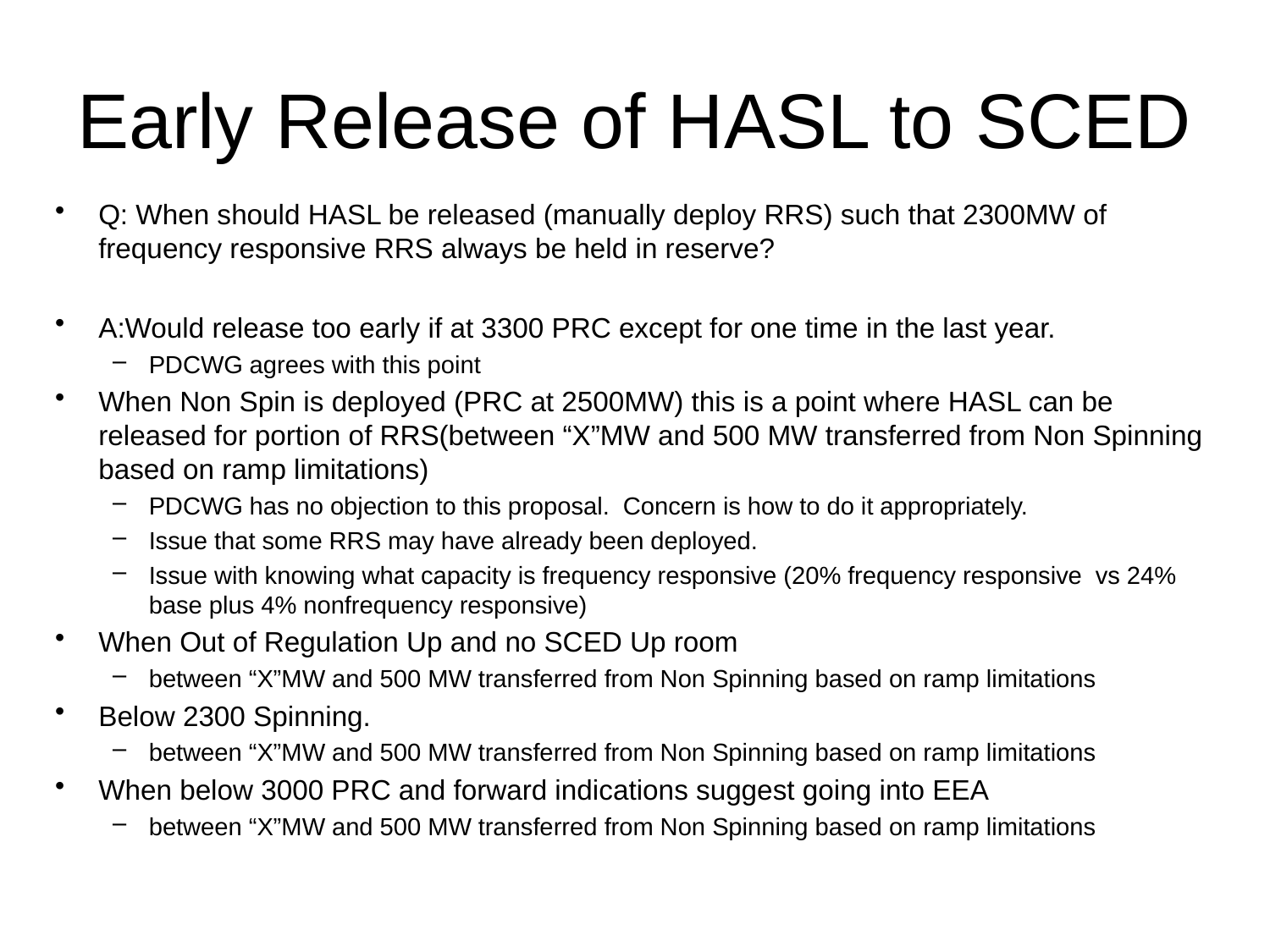

# Early Release of HASL to SCED
Q: When should HASL be released (manually deploy RRS) such that 2300MW of frequency responsive RRS always be held in reserve?

A:Would release too early if at 3300 PRC except for one time in the last year.
PDCWG agrees with this point
When Non Spin is deployed (PRC at 2500MW) this is a point where HASL can be released for portion of RRS(between “X”MW and 500 MW transferred from Non Spinning based on ramp limitations)
PDCWG has no objection to this proposal.  Concern is how to do it appropriately.
Issue that some RRS may have already been deployed.
Issue with knowing what capacity is frequency responsive (20% frequency responsive  vs 24% base plus 4% nonfrequency responsive)
When Out of Regulation Up and no SCED Up room
between “X”MW and 500 MW transferred from Non Spinning based on ramp limitations
Below 2300 Spinning.
between “X”MW and 500 MW transferred from Non Spinning based on ramp limitations
When below 3000 PRC and forward indications suggest going into EEA
between “X”MW and 500 MW transferred from Non Spinning based on ramp limitations